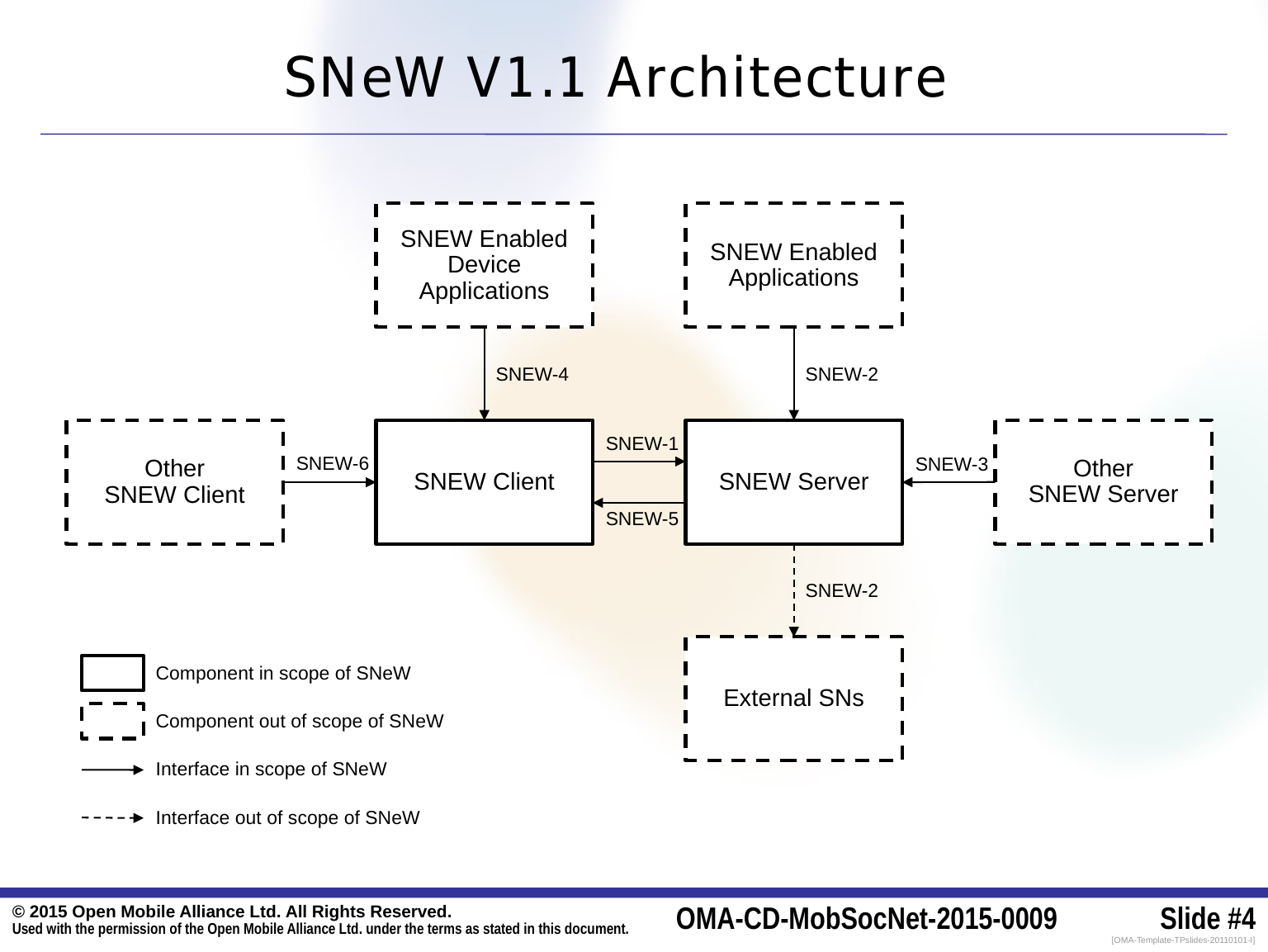

# SNeW V1.1 Architecture
SNEW Enabled
Device
Applications
SNEW Enabled
Applications
SNEW-4
SNEW-2
Other
SNEW Server
Other
SNEW Client
SNEW Client
SNEW Server
SNEW-1
SNEW-6
SNEW-3
SNEW-5
SNEW-2
External SNs

Component in scope of SNeW

Component out of scope of SNeW

Interface in scope of SNeW

Interface out of scope of SNeW